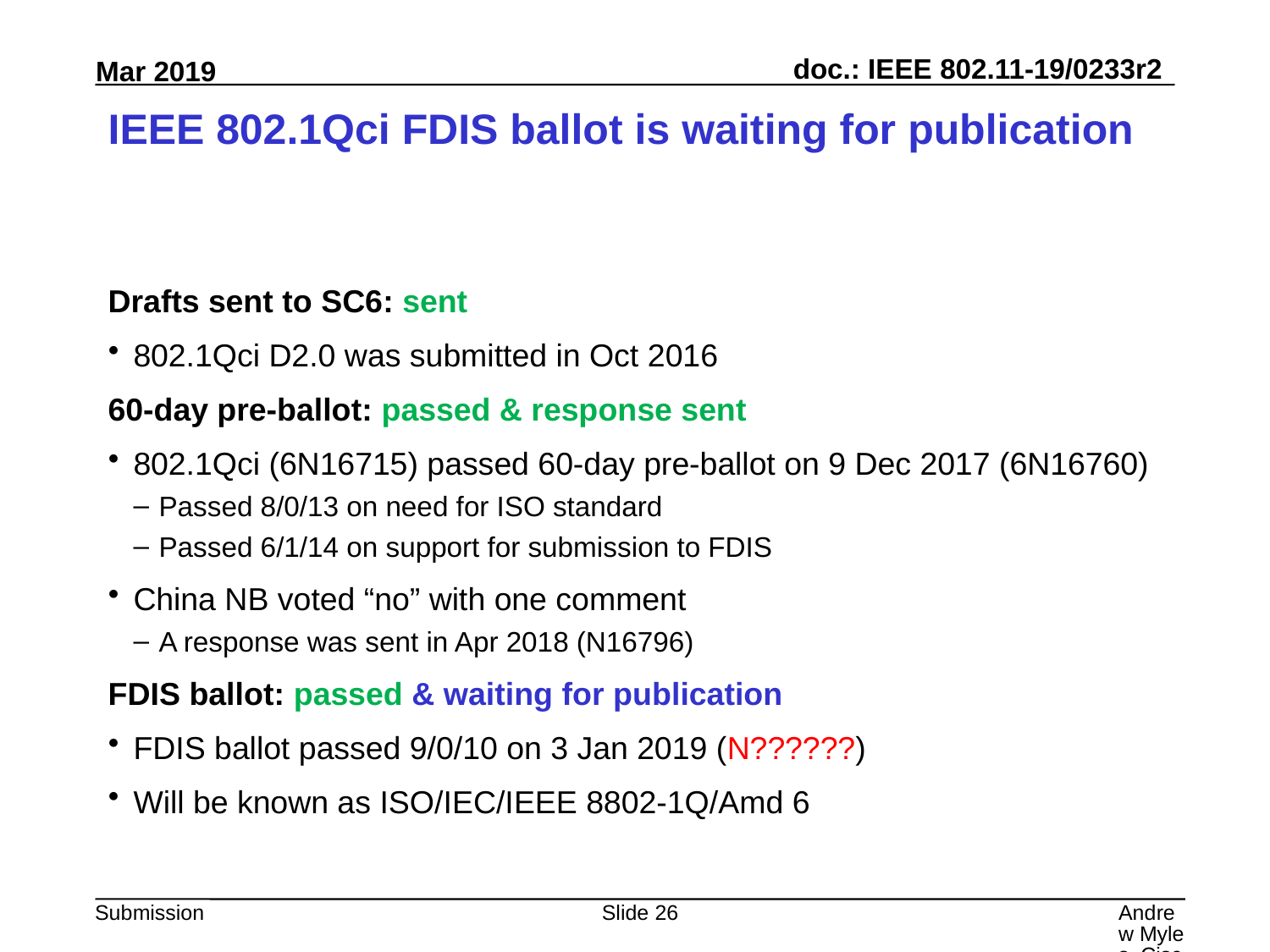

# IEEE 802.1Qci FDIS ballot is waiting for publication
Drafts sent to SC6: sent
802.1Qci D2.0 was submitted in Oct 2016
60-day pre-ballot: passed & response sent
802.1Qci (6N16715) passed 60-day pre-ballot on 9 Dec 2017 (6N16760)
Passed 8/0/13 on need for ISO standard
Passed 6/1/14 on support for submission to FDIS
China NB voted “no” with one comment
A response was sent in Apr 2018 (N16796)
FDIS ballot: passed & waiting for publication
FDIS ballot passed 9/0/10 on 3 Jan 2019 (N??????)
Will be known as ISO/IEC/IEEE 8802-1Q/Amd 6

Slide 26
Andrew Myles, Cisco